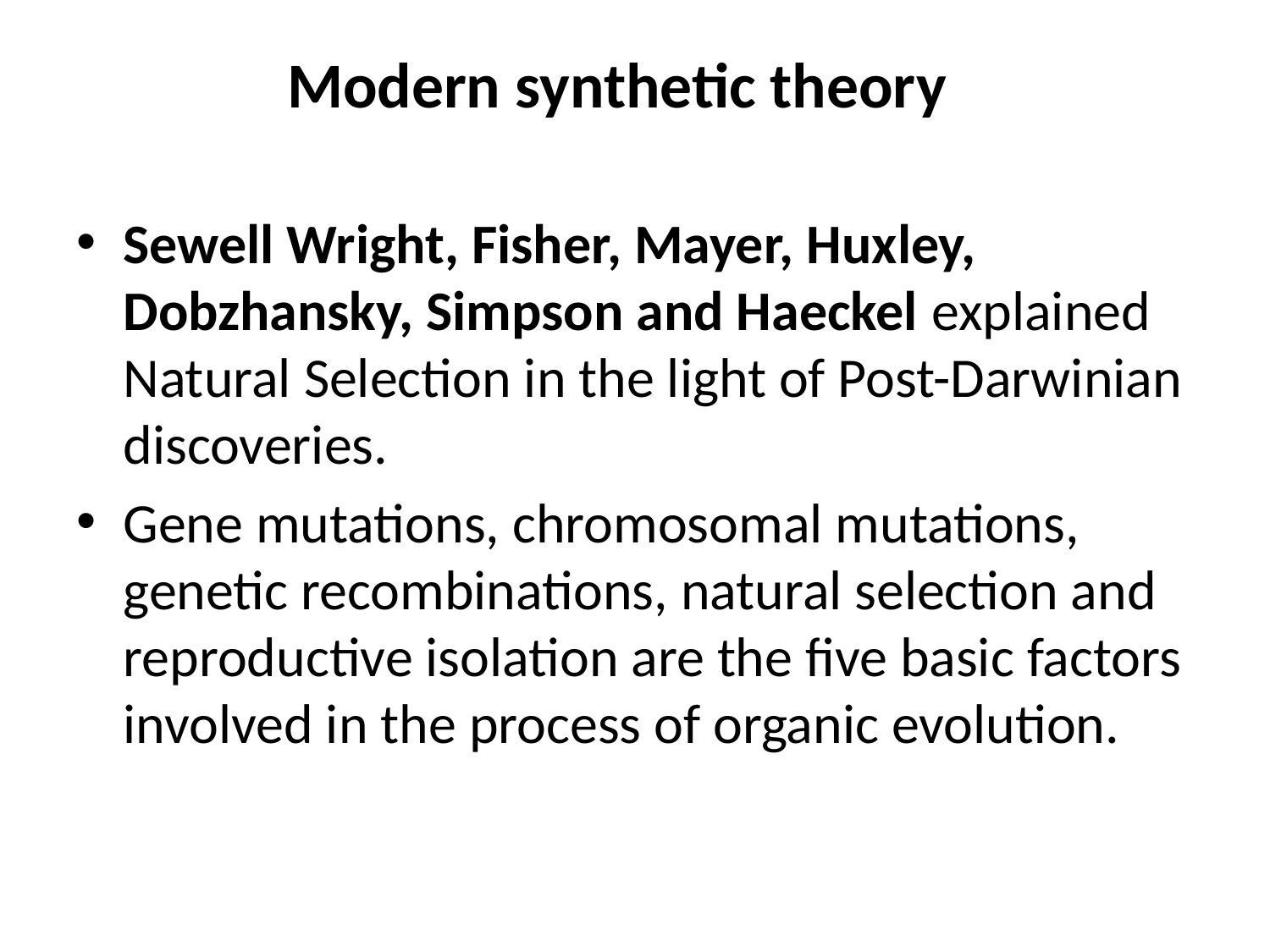

# Modern synthetic theory
Sewell Wright, Fisher, Mayer, Huxley, Dobzhansky, Simpson and Haeckel explained Natural Selection in the light of Post-Darwinian discoveries.
Gene mutations, chromosomal mutations, genetic recombinations, natural selection and reproductive isolation are the five basic factors involved in the process of organic evolution.